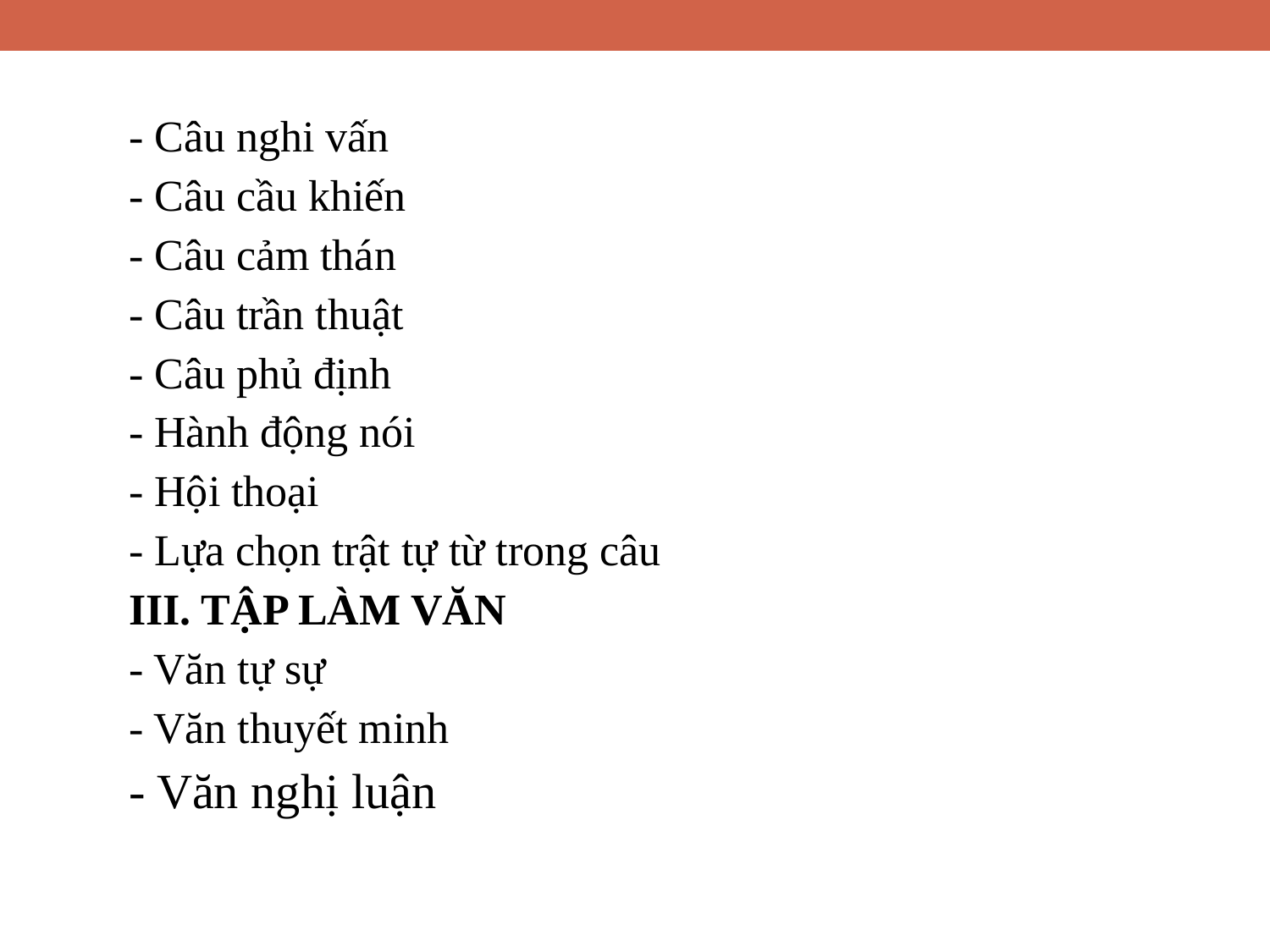

- Câu nghi vấn
- Câu cầu khiến
- Câu cảm thán
- Câu trần thuật
- Câu phủ định
- Hành động nói
- Hội thoại
- Lựa chọn trật tự từ trong câu
III. TẬP LÀM VĂN
- Văn tự sự
- Văn thuyết minh
- Văn nghị luận